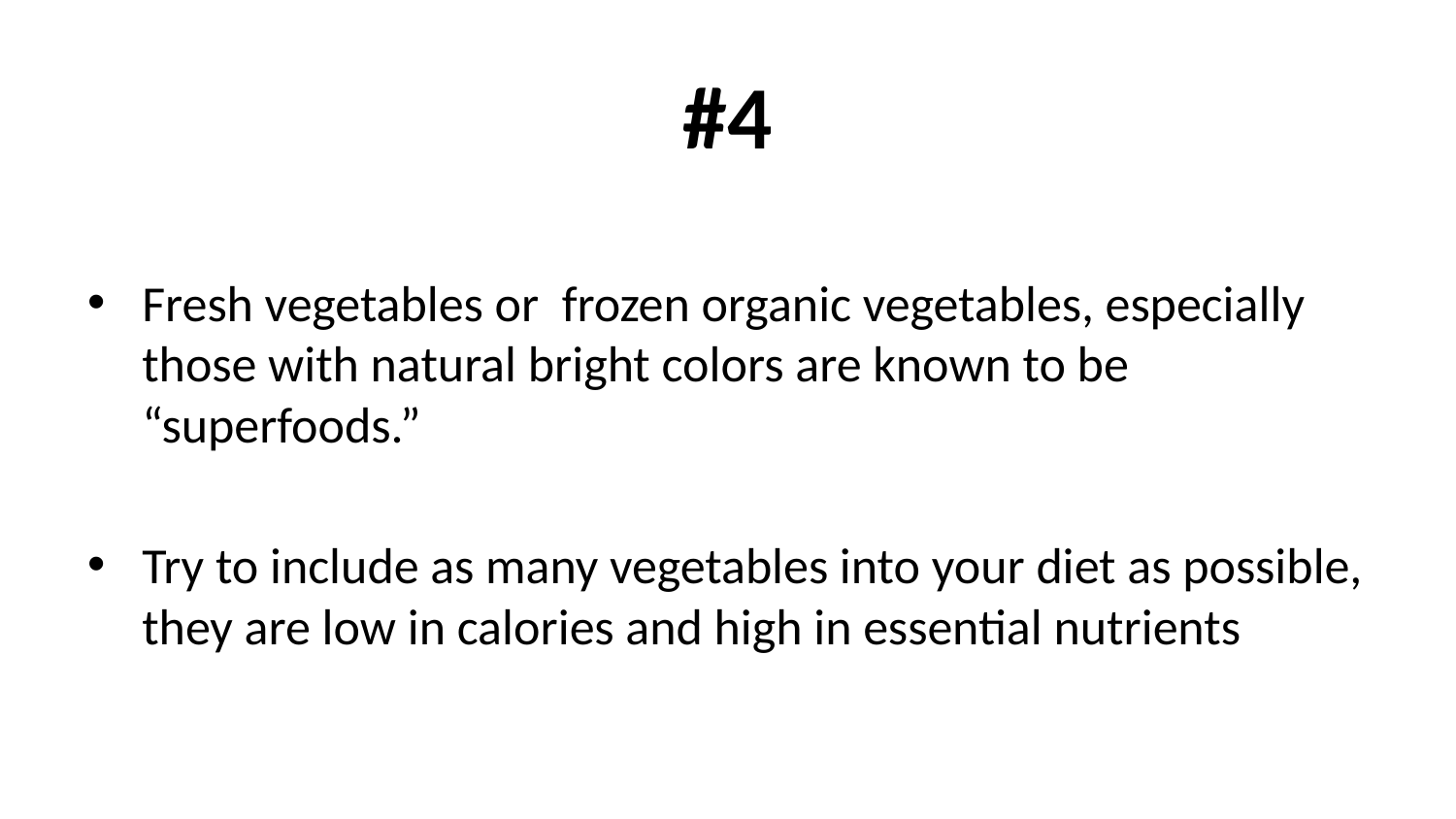

# #4
Fresh vegetables or  frozen organic vegetables, especially those with natural bright colors are known to be “superfoods.”

Try to include as many vegetables into your diet as possible, they are low in calories and high in essential nutrients